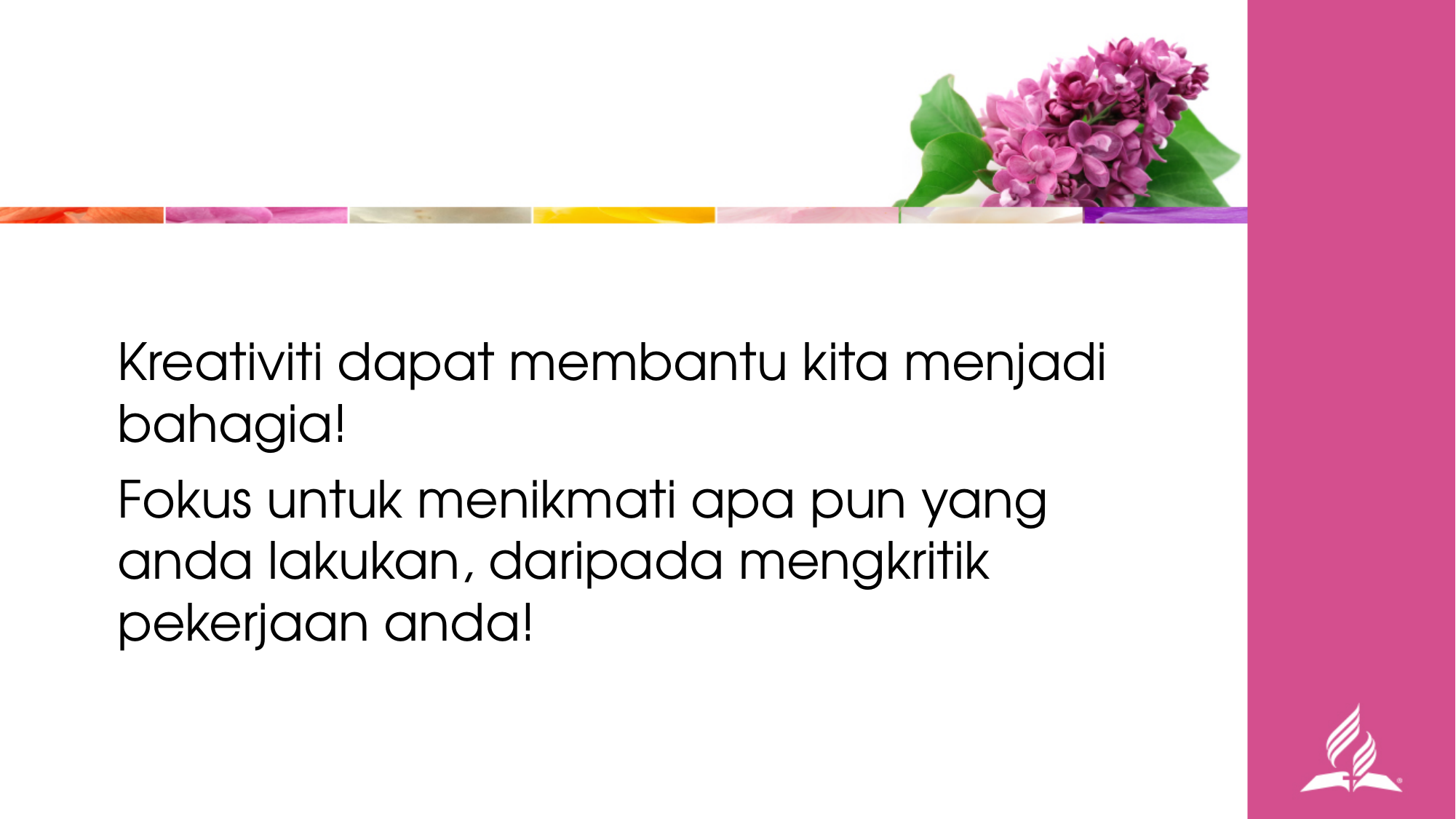

Kreativiti dapat membantu kita menjadi bahagia!
Fokus untuk menikmati apa pun yang anda lakukan, daripada mengkritik pekerjaan anda!